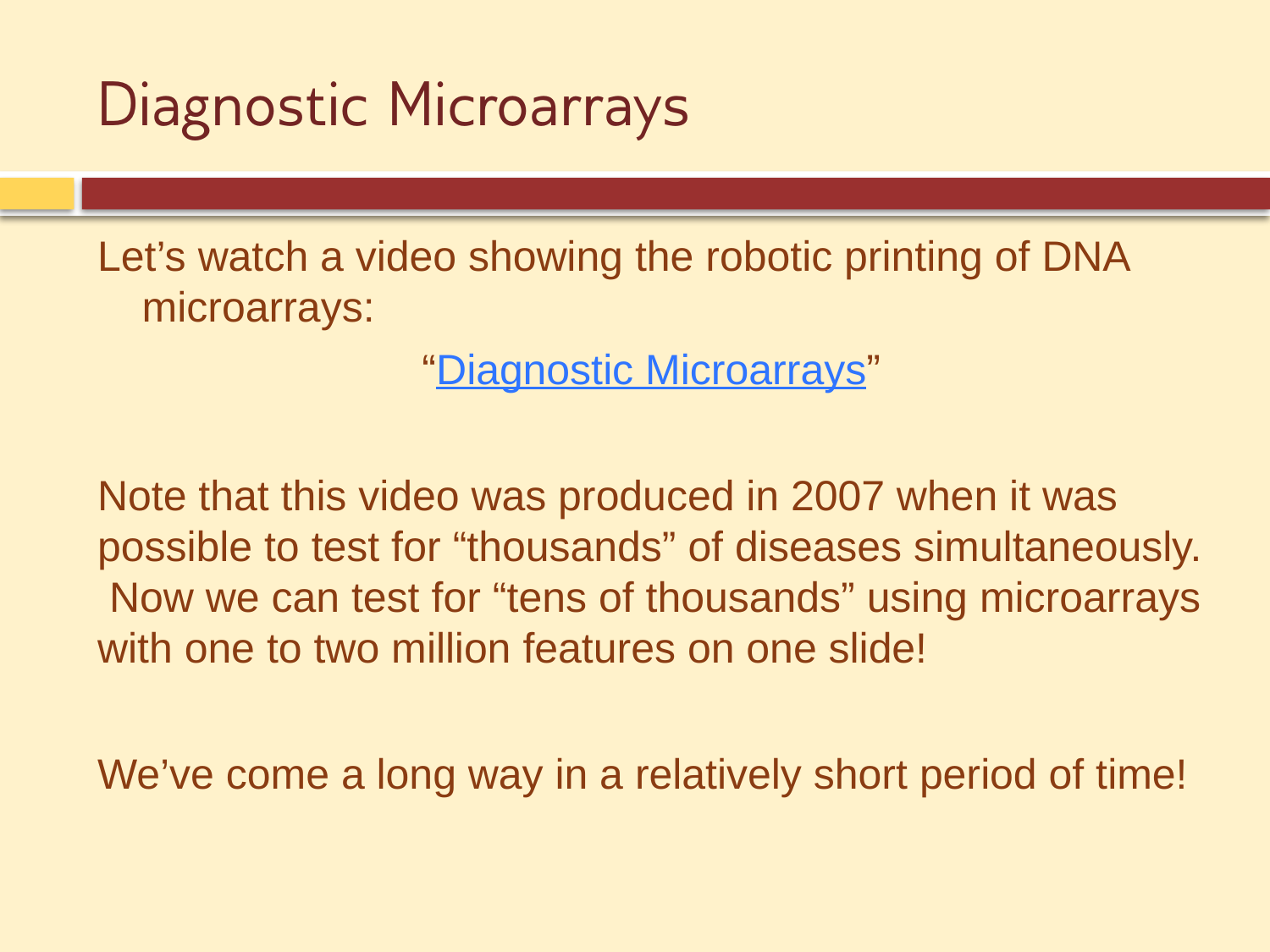

# Diagnostic Microarrays
Let’s watch a video showing the robotic printing of DNA microarrays:
“Diagnostic Microarrays”

Note that this video was produced in 2007 when it was possible to test for “thousands” of diseases simultaneously.  Now we can test for “tens of thousands” using microarrays with one to two million features on one slide!

We’ve come a long way in a relatively short period of time!